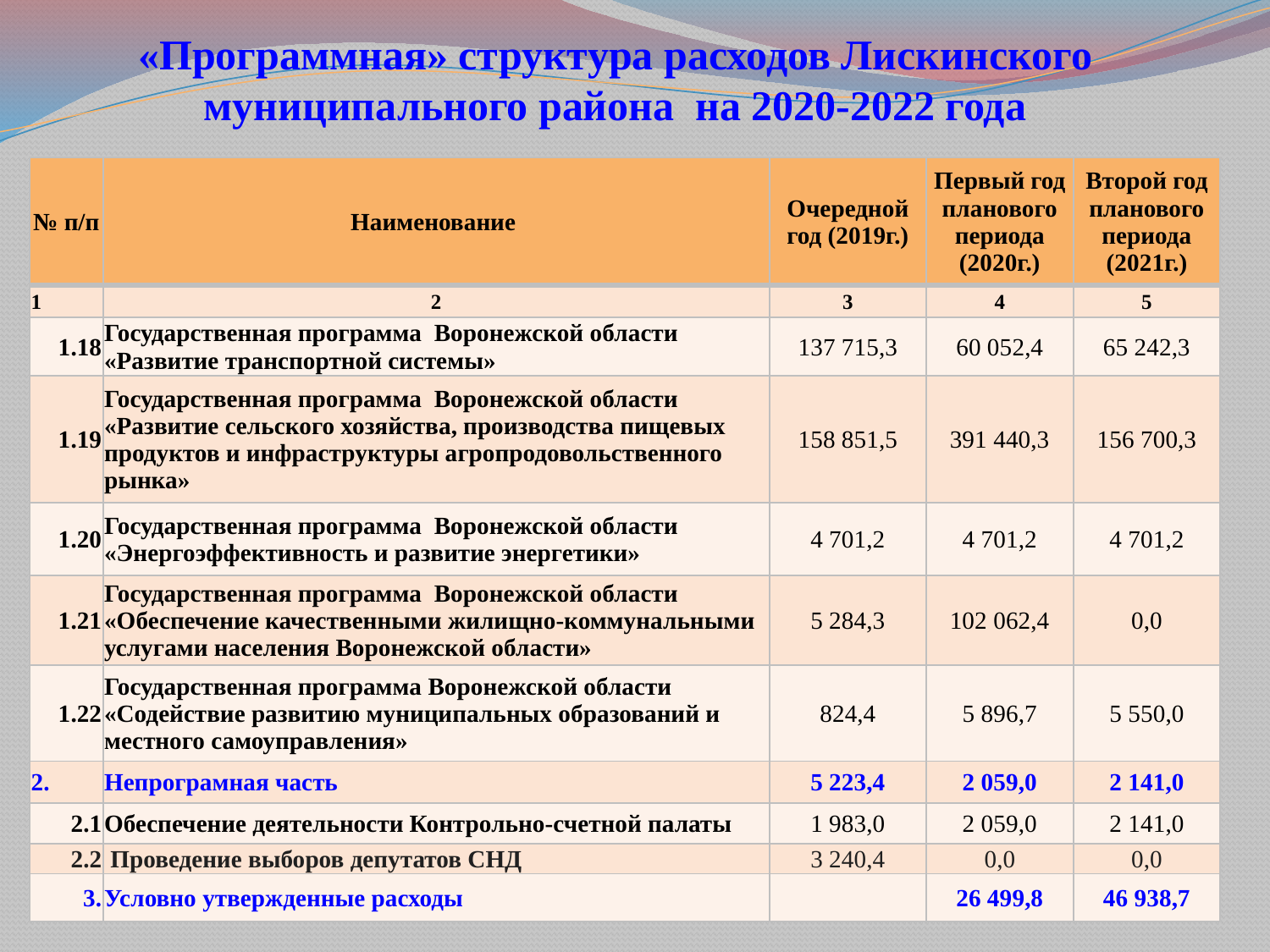

# «Программная» структура расходов Лискинского муниципального района  на 2020-2022 года
| № п/п | Наименование | Очередной год (2019г.) | Первый год планового периода (2020г.) | Второй год планового периода (2021г.) |
| --- | --- | --- | --- | --- |
| 1 | 2 | 3 | 4 | 5 |
| 1.18 | Государственная программа Воронежской области «Развитие транспортной системы» | 137 715,3 | 60 052,4 | 65 242,3 |
| 1.19 | Государственная программа Воронежской области «Развитие сельского хозяйства, производства пищевых продуктов и инфраструктуры агропродовольственного рынка» | 158 851,5 | 391 440,3 | 156 700,3 |
| 1.20 | Государственная программа Воронежской области «Энергоэффективность и развитие энергетики» | 4 701,2 | 4 701,2 | 4 701,2 |
| 1.21 | Государственная программа Воронежской области «Обеспечение качественными жилищно-коммунальными услугами населения Воронежской области» | 5 284,3 | 102 062,4 | 0,0 |
| 1.22 | Государственная программа Воронежской области «Содействие развитию муниципальных образований и местного самоуправления» | 824,4 | 5 896,7 | 5 550,0 |
| 2. | Непрограмная часть | 5 223,4 | 2 059,0 | 2 141,0 |
| 2.1 | Обеспечение деятельности Контрольно-счетной палаты | 1 983,0 | 2 059,0 | 2 141,0 |
| 2.2 | Проведение выборов депутатов СНД | 3 240,4 | 0,0 | 0,0 |
| 3. | Условно утвержденные расходы |  | 26 499,8 | 46 938,7 |